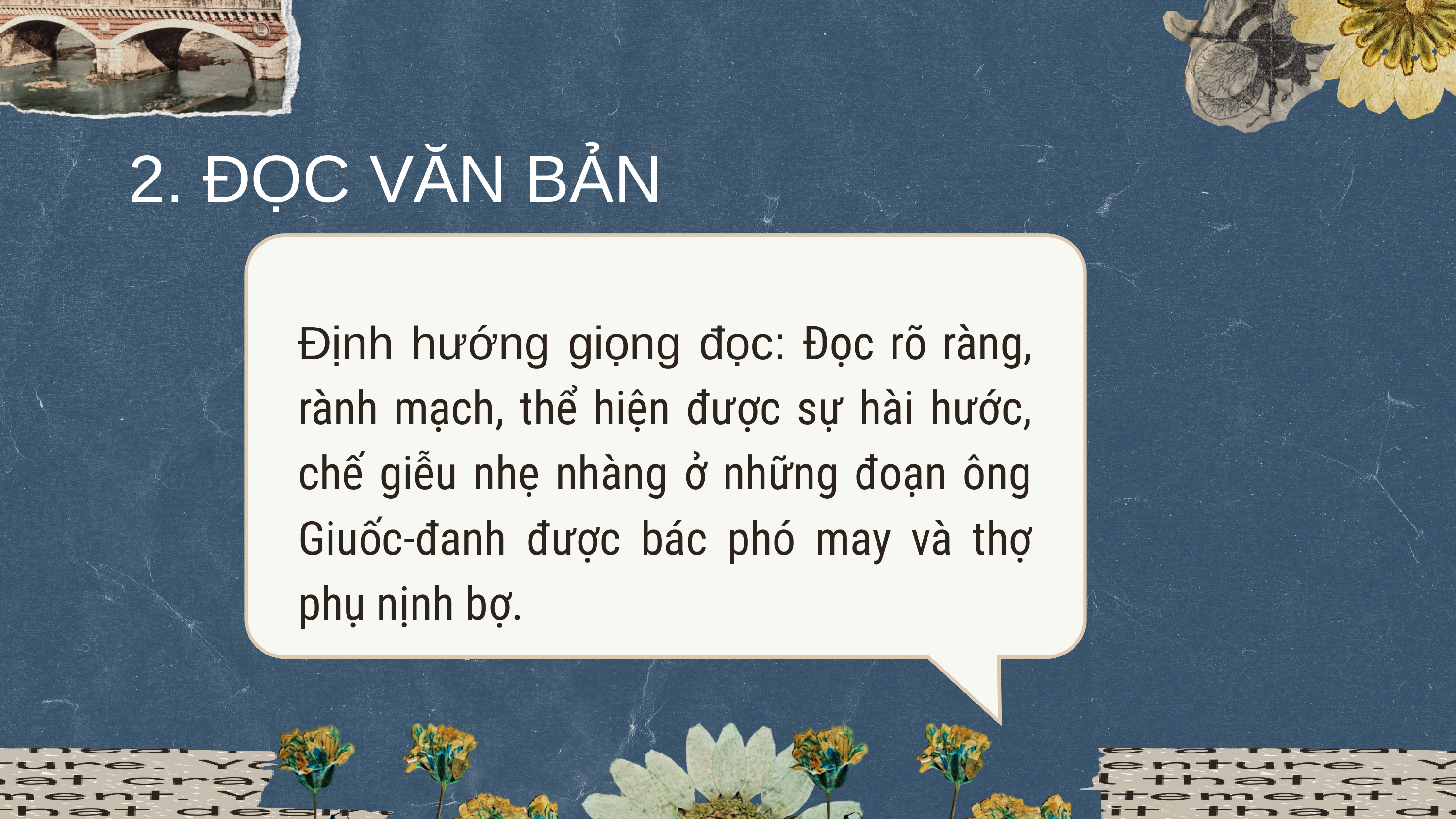

2. ĐỌC VĂN BẢN

Định hướng giọng đọc: Đọc rõ ràng, rành mạch, thể hiện được sự hài hước, chế giễu nhẹ nhàng ở những đoạn ông Giuốc-đanh được bác phó may và thợ phụ nịnh bợ.